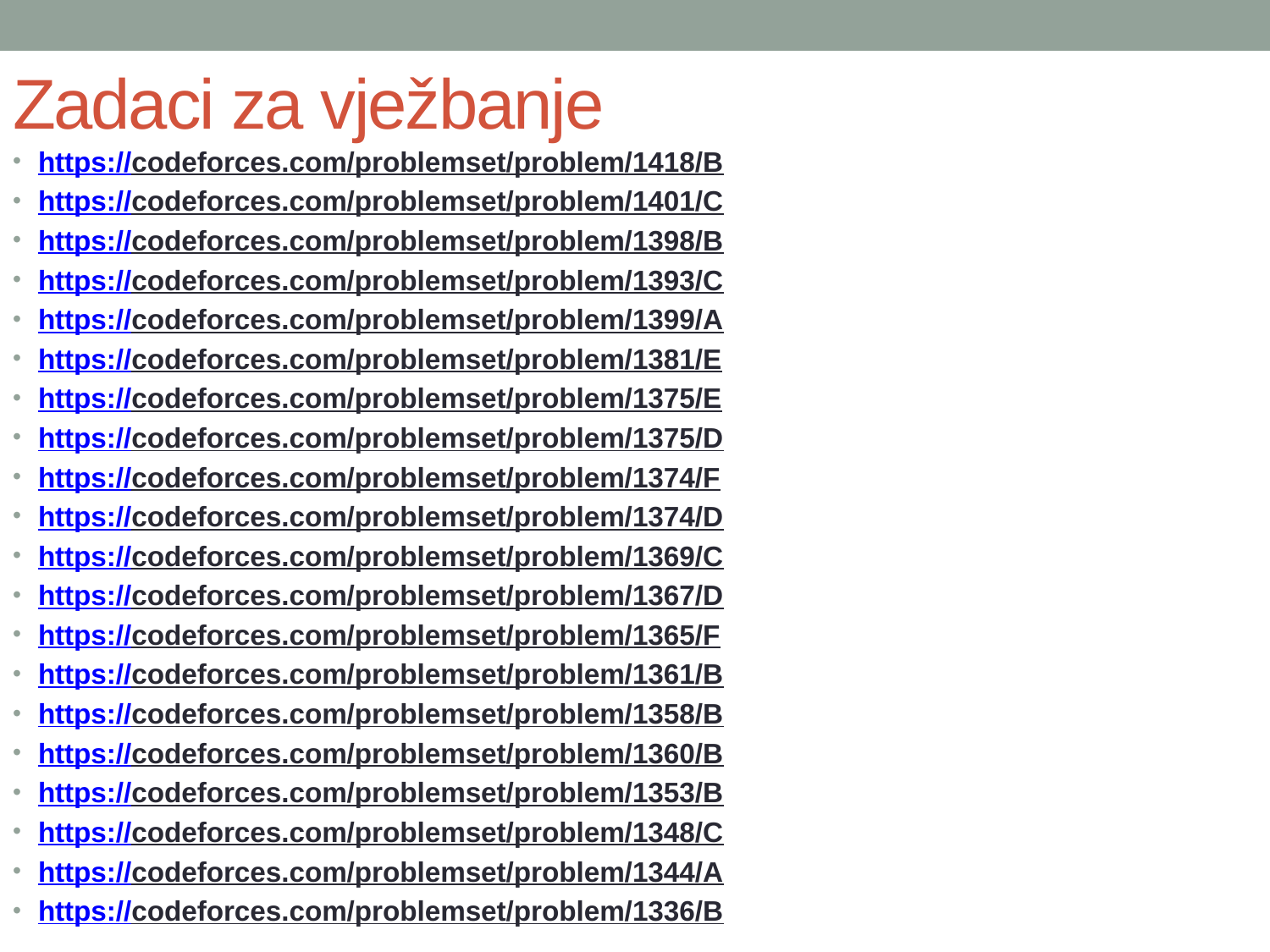

# Zadaci za vježbanje
https://codeforces.com/problemset/problem/1418/B
https://codeforces.com/problemset/problem/1401/C
https://codeforces.com/problemset/problem/1398/B
https://codeforces.com/problemset/problem/1393/C
https://codeforces.com/problemset/problem/1399/A
https://codeforces.com/problemset/problem/1381/E
https://codeforces.com/problemset/problem/1375/E
https://codeforces.com/problemset/problem/1375/D
https://codeforces.com/problemset/problem/1374/F
https://codeforces.com/problemset/problem/1374/D
https://codeforces.com/problemset/problem/1369/C
https://codeforces.com/problemset/problem/1367/D
https://codeforces.com/problemset/problem/1365/F
https://codeforces.com/problemset/problem/1361/B
https://codeforces.com/problemset/problem/1358/B
https://codeforces.com/problemset/problem/1360/B
https://codeforces.com/problemset/problem/1353/B
https://codeforces.com/problemset/problem/1348/C
https://codeforces.com/problemset/problem/1344/A
https://codeforces.com/problemset/problem/1336/B